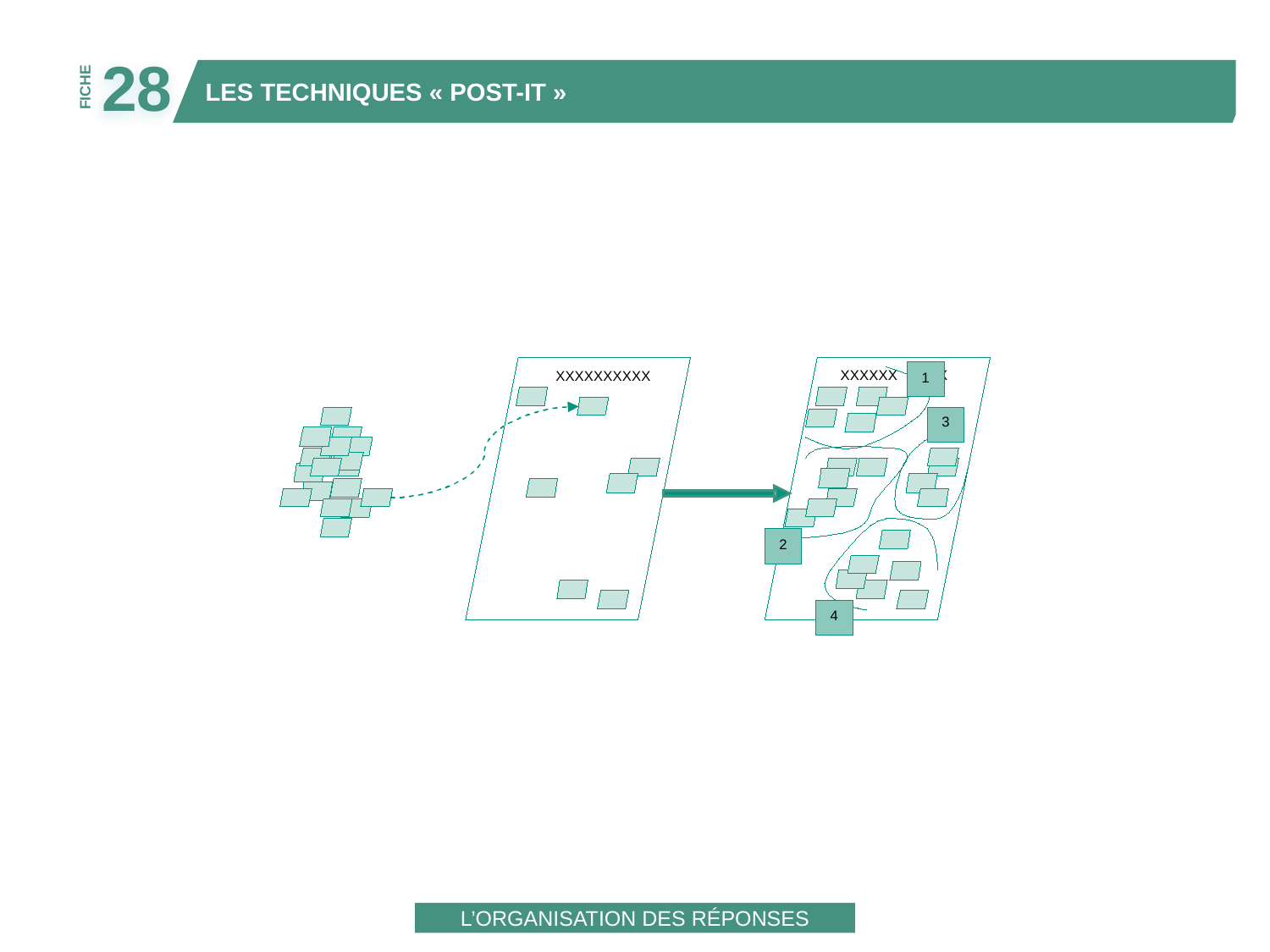

28

LES TECHNIQUES « POST-IT »
FICHE

XXXXXX
XXXX
XXXXXXXXXX

1

3

2

4
L’ORGANISATION DES RÉPONSES